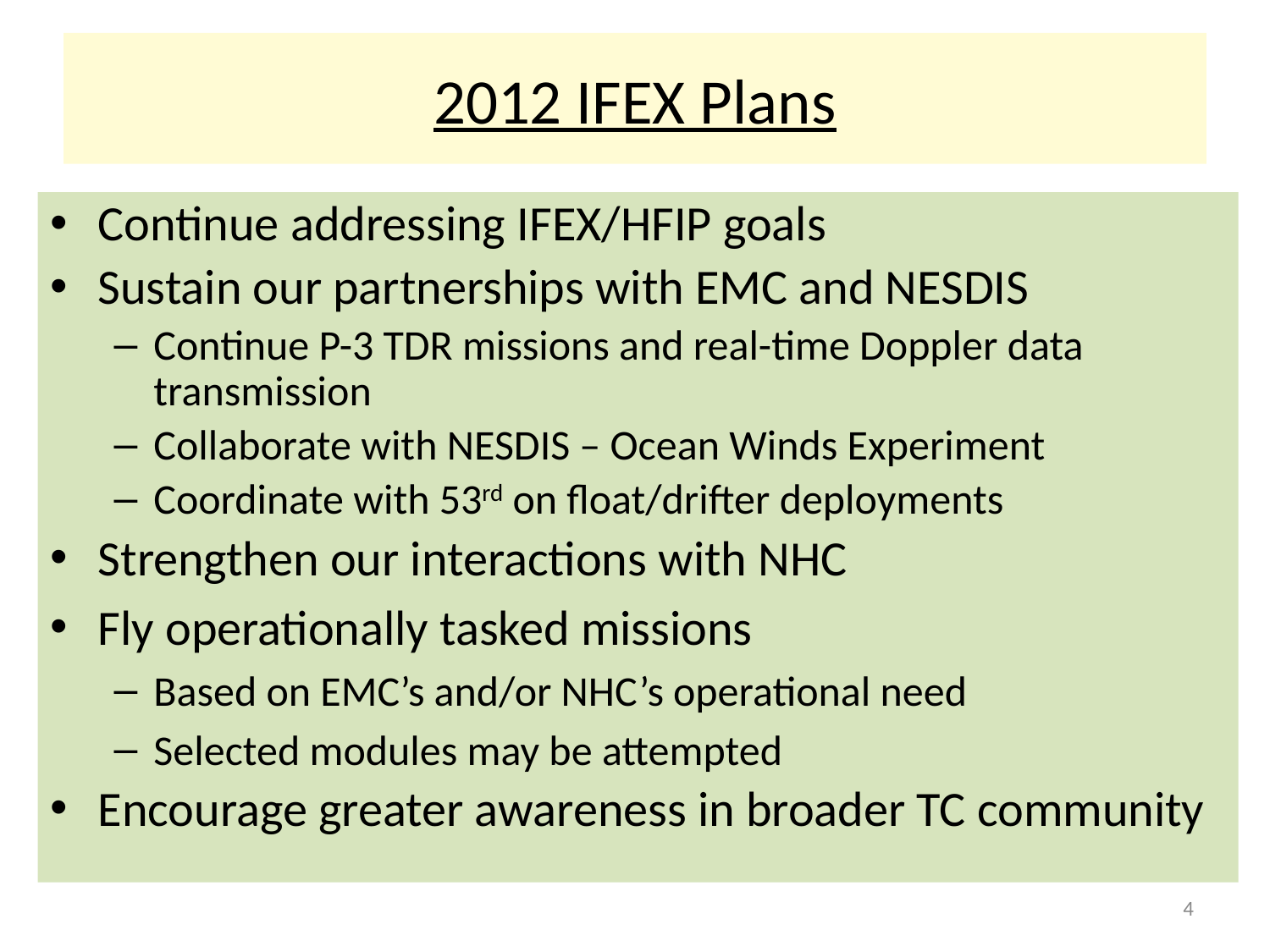

# 2012 IFEX Plans
Continue addressing IFEX/HFIP goals
Sustain our partnerships with EMC and NESDIS
Continue P-3 TDR missions and real-time Doppler data transmission
Collaborate with NESDIS – Ocean Winds Experiment
Coordinate with 53rd on float/drifter deployments
Strengthen our interactions with NHC
Fly operationally tasked missions
Based on EMC’s and/or NHC’s operational need
Selected modules may be attempted
Encourage greater awareness in broader TC community

4